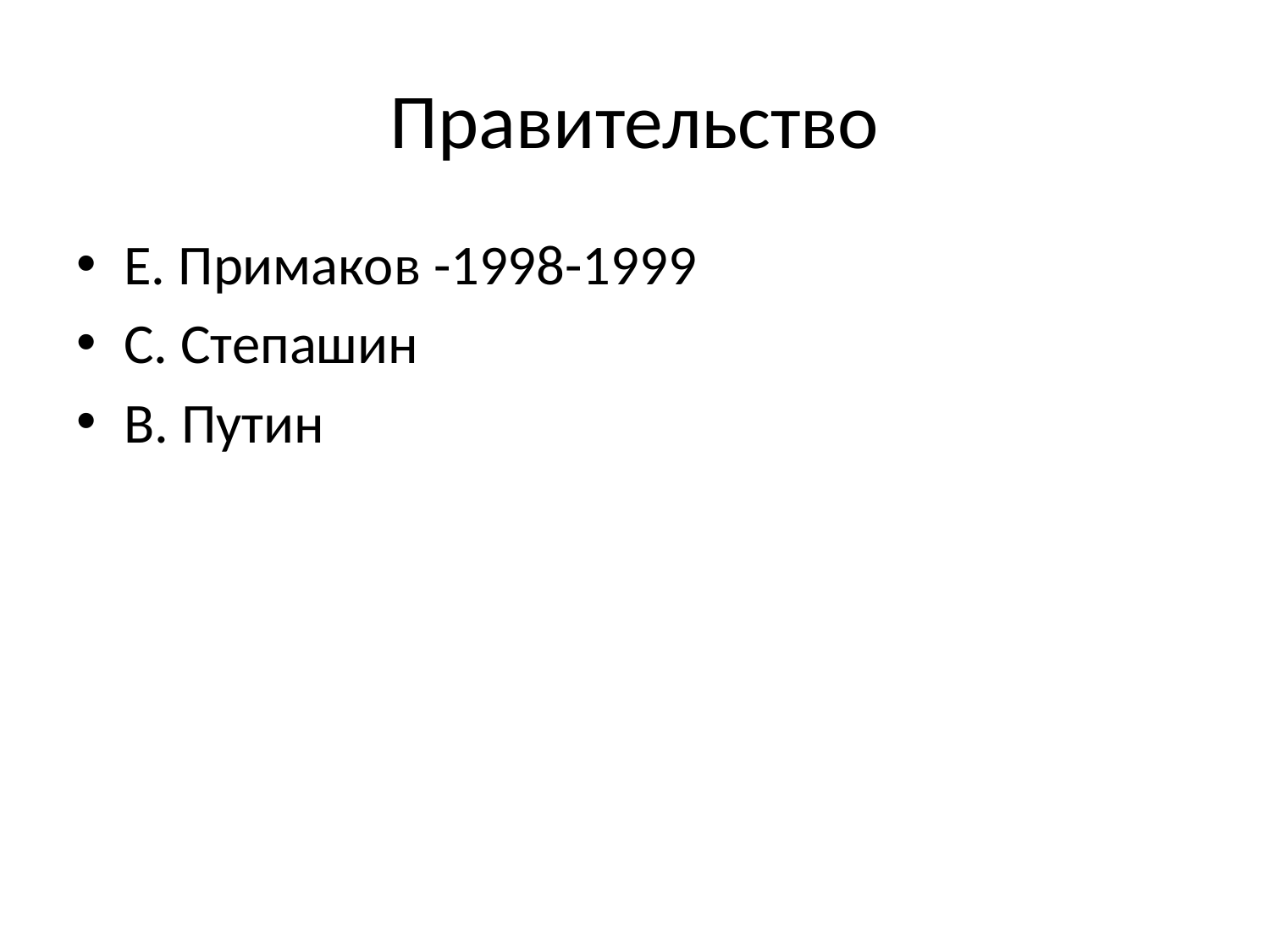

# Правительство
Е. Примаков -1998-1999
С. Степашин
В. Путин